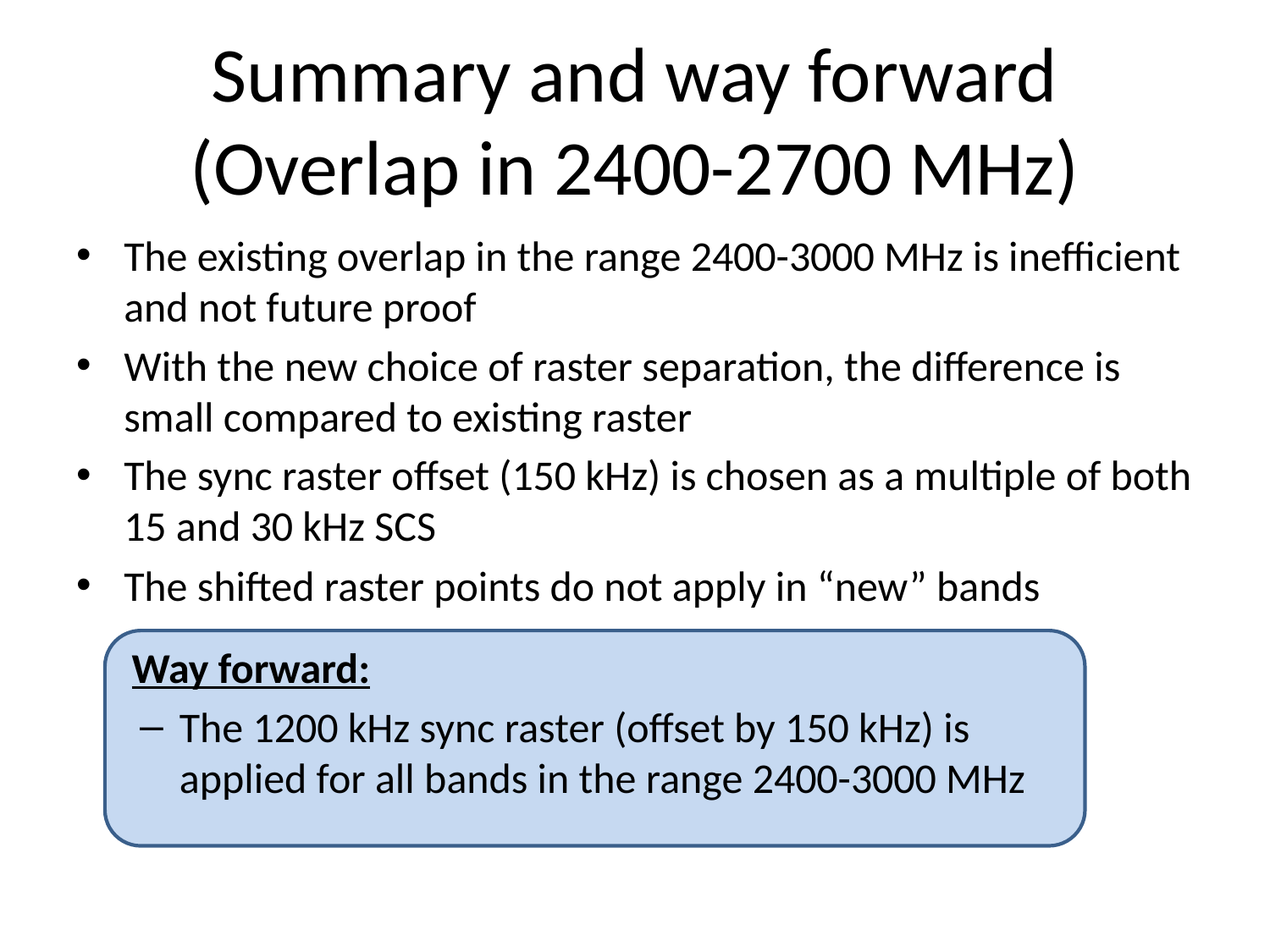

# Summary and way forward (Overlap in 2400-2700 MHz)
The existing overlap in the range 2400-3000 MHz is inefficient and not future proof
With the new choice of raster separation, the difference is small compared to existing raster
The sync raster offset (150 kHz) is chosen as a multiple of both 15 and 30 kHz SCS
The shifted raster points do not apply in “new” bands
Way forward:
The 1200 kHz sync raster (offset by 150 kHz) is
applied for all bands in the range 2400-3000 MHz